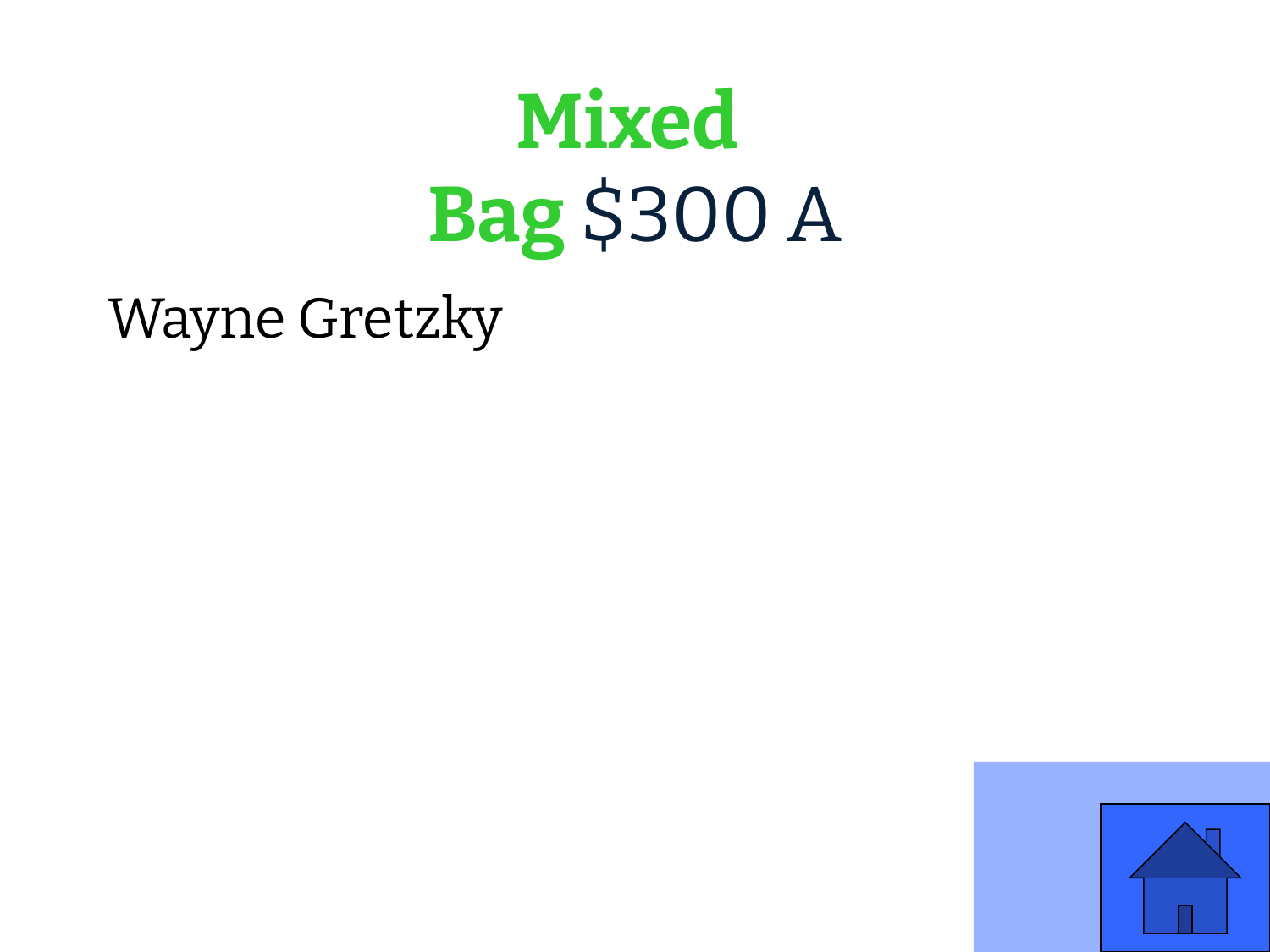

# Mixed Bag $300 A
Wayne Gretzky